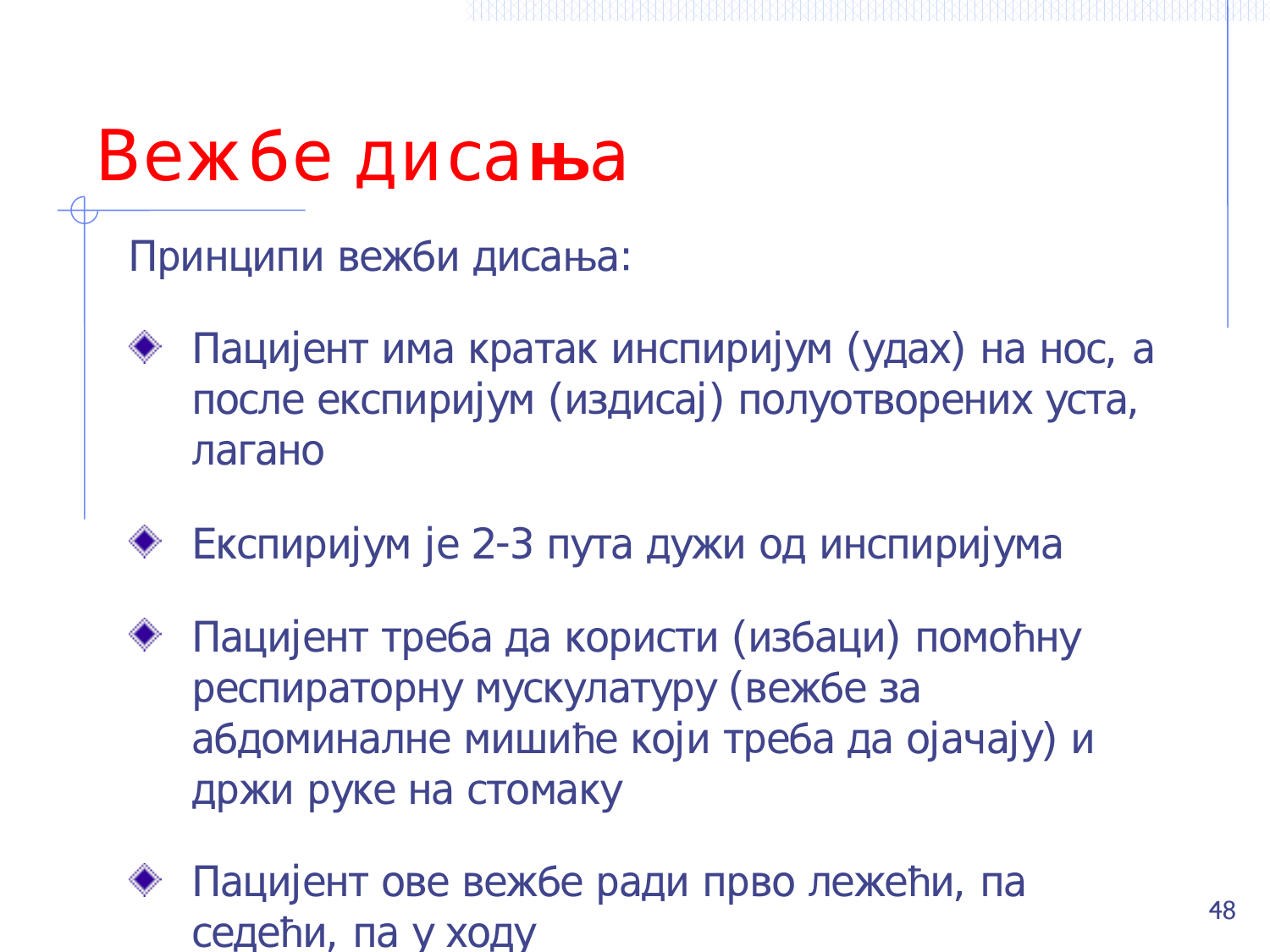

# Вежбе дисања
Принципи вежби дисања:
Пацијент има кратак инспиријум (удах) на нос, а после експиријум (издисај) полуотворених уста, лагано
Експиријум је 2-3 пута дужи од инспиријума
Пацијент треба да користи (избаци) помоћну
респираторну мускулатуру (вежбе за абдоминалне мишиће који треба да ојачају) и држи руке на стомаку
Пацијент ове вежбе ради прво лежећи, па седећи, па у ходу

48